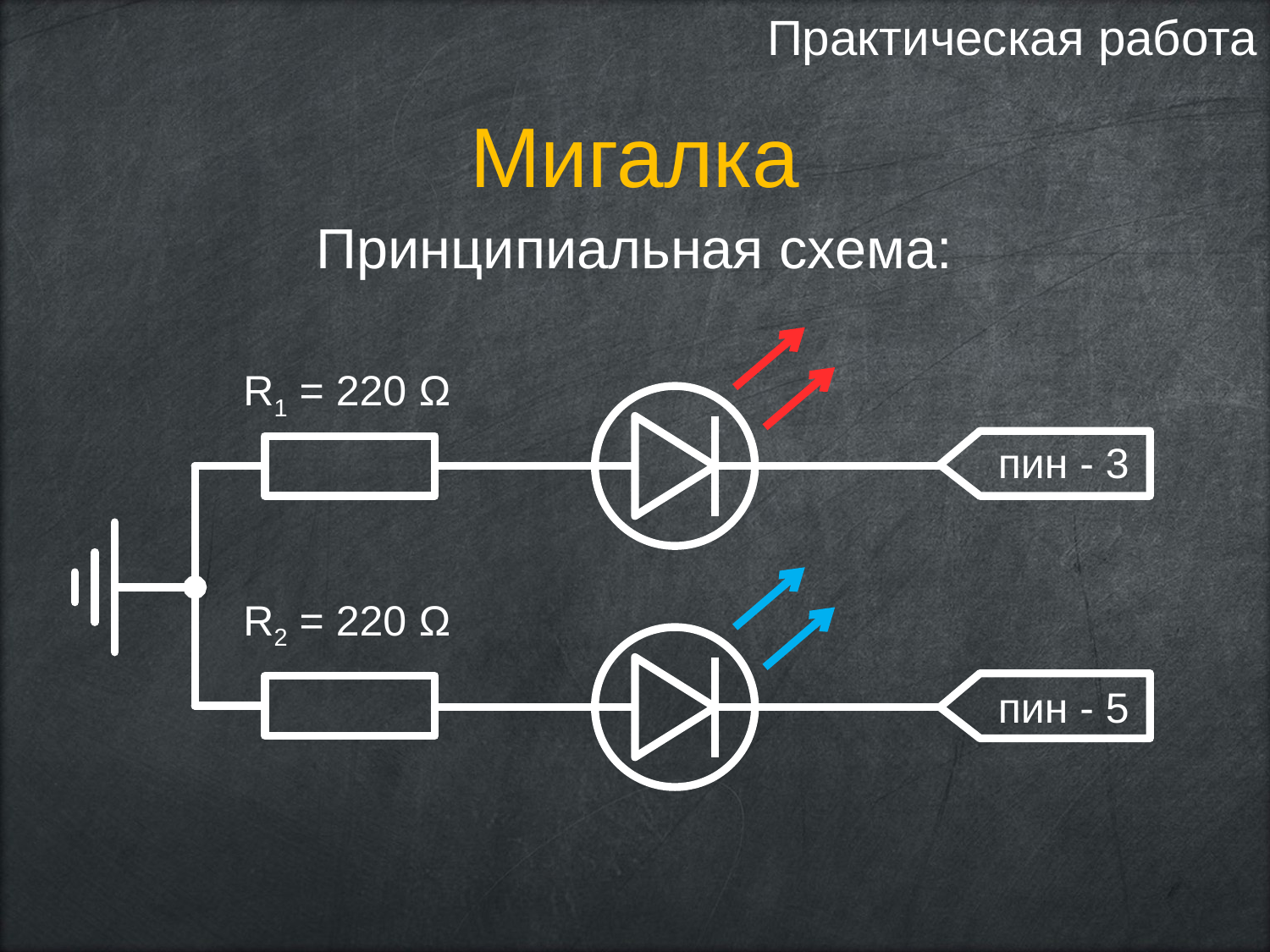

Практическая работа
Мигалка
Принципиальная схема:
R1 = 220 Ω

пин - 3

R2 = 220 Ω

пин - 5